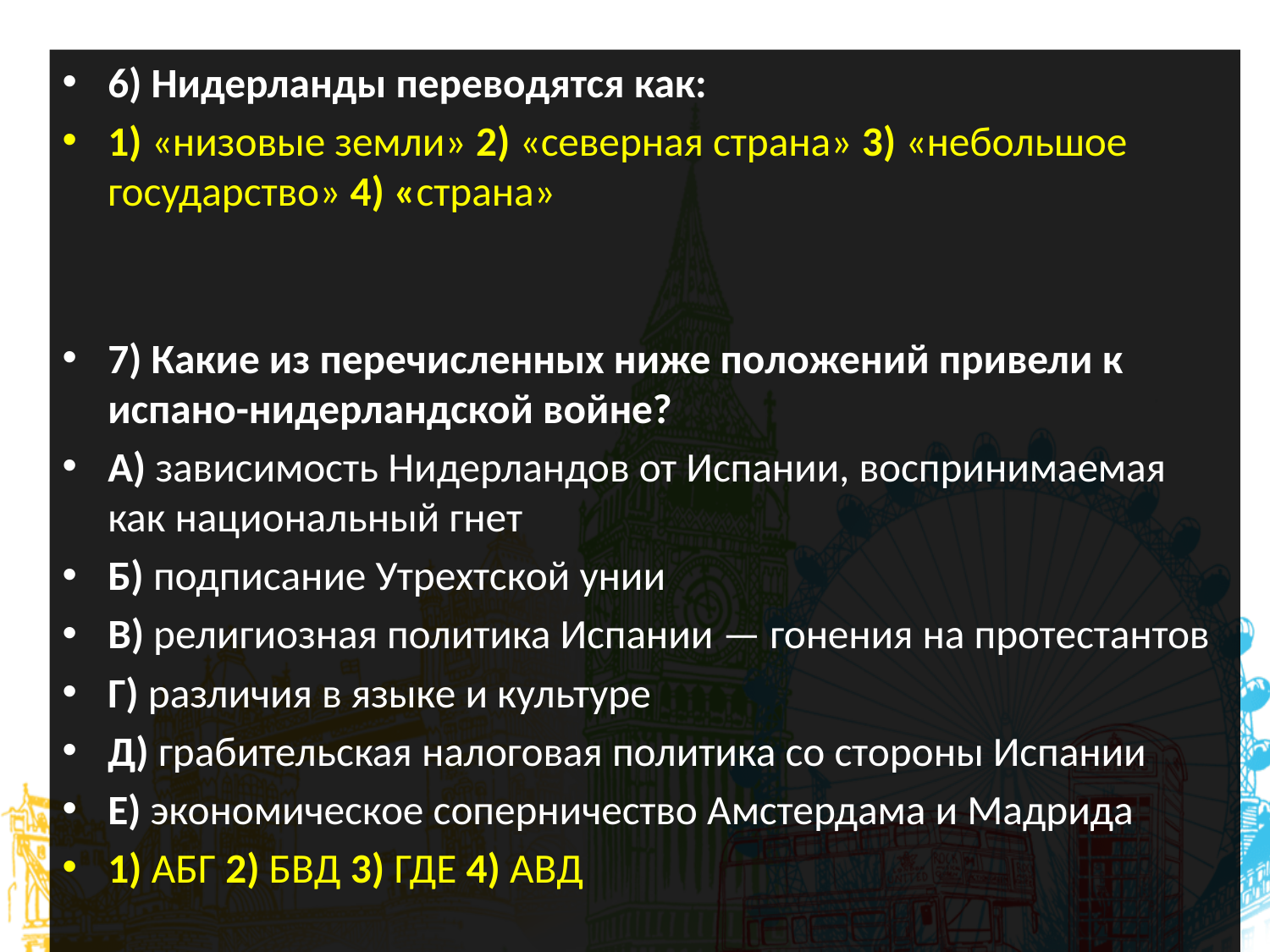

6) Нидерланды переводятся как:
1) «низовые земли» 2) «северная страна» 3) «небольшое государство» 4) «страна»

7) Какие из перечисленных ниже положений привели к испано-нидерландской войне?
А) зависимость Нидерландов от Испании, воспринимаемая как национальный гнет
Б) подписание Утрехтской унии
В) религиозная политика Испании — гонения на протестантов
Г) различия в языке и культуре
Д) грабительская налоговая политика со стороны Испании
Е) экономическое соперничество Амстердама и Мадрида
1) АБГ 2) БВД 3) ГДЕ 4) АВД